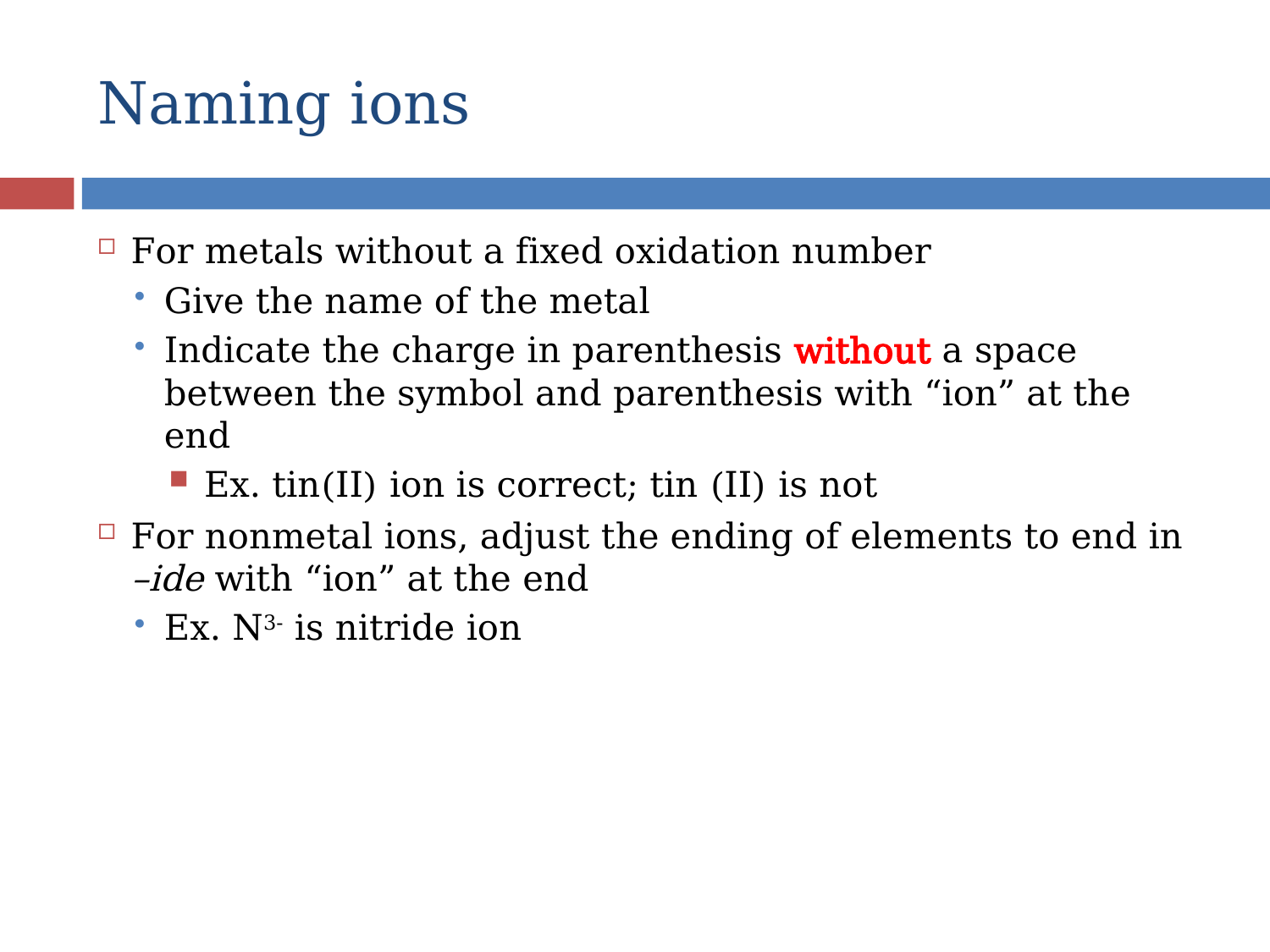

# Naming ions
For metals without a fixed oxidation number
Give the name of the metal
Indicate the charge in parenthesis without a space between the symbol and parenthesis with “ion” at the end
 Ex. tin(II) ion is correct; tin (II) is not
For nonmetal ions, adjust the ending of elements to end in –ide with “ion” at the end
Ex. N3- is nitride ion